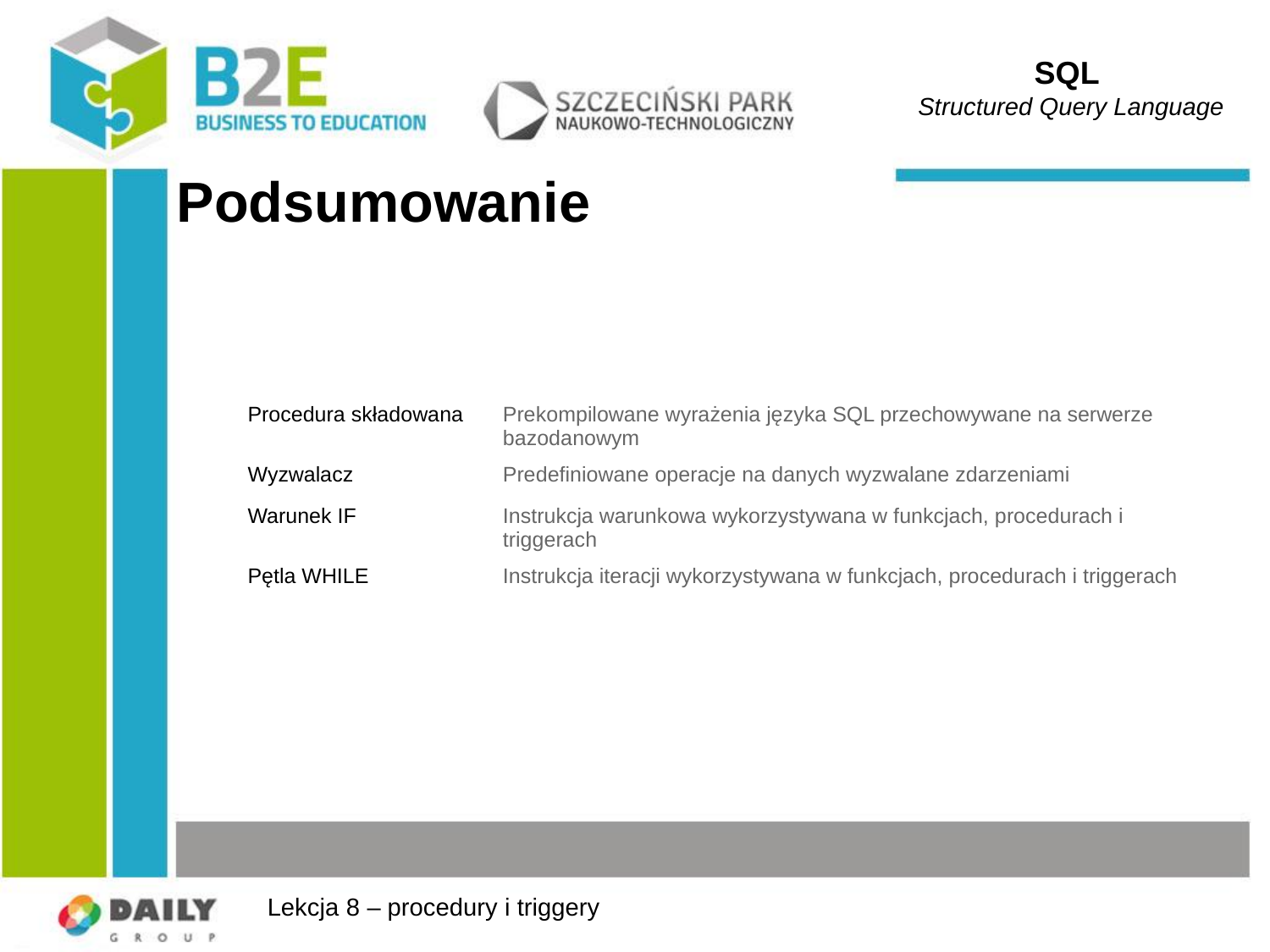

SQL
Structured Query Language
# Podsumowanie

| Procedura składowana | Prekompilowane wyrażenia języka SQL przechowywane na serwerze bazodanowym |
| --- | --- |
| Wyzwalacz | Predefiniowane operacje na danych wyzwalane zdarzeniami |
| Warunek IF | Instrukcja warunkowa wykorzystywana w funkcjach, procedurach i triggerach |
| Pętla WHILE | Instrukcja iteracji wykorzystywana w funkcjach, procedurach i triggerach |
Lekcja 8 – procedury i triggery